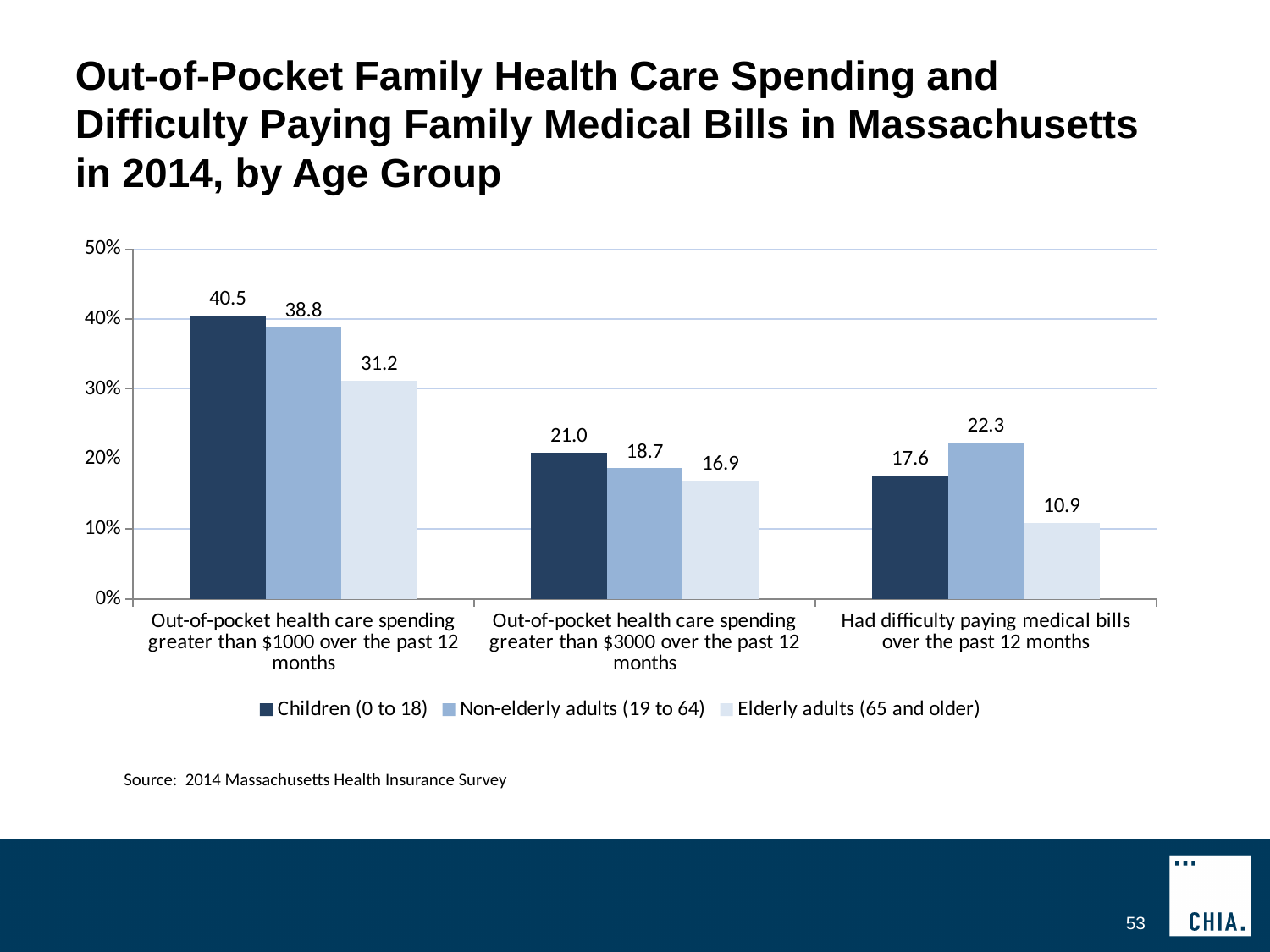

# Out-of-Pocket Family Health Care Spending and Difficulty Paying Family Medical Bills in Massachusetts in 2014, by Age Group

### Chart

| Category | Children (0 to 18) | Non-elderly adults (19 to 64) | Elderly adults (65 and older) |
|---|---|---|---|
| Out-of-pocket health care spending greater than $1000 over the past 12 months | 40.54049178840664 | 38.81265794915832 | 31.170673547038803 |
| Out-of-pocket health care spending greater than $3000 over the past 12 months | 20.958105231082055 | 18.67409265919414 | 16.922425062318304 |
| Had difficulty paying medical bills over the past 12 months | 17.633171058546875 | 22.346244663069488 | 10.898172536727218 |
Source:  2014 Massachusetts Health Insurance Survey

53